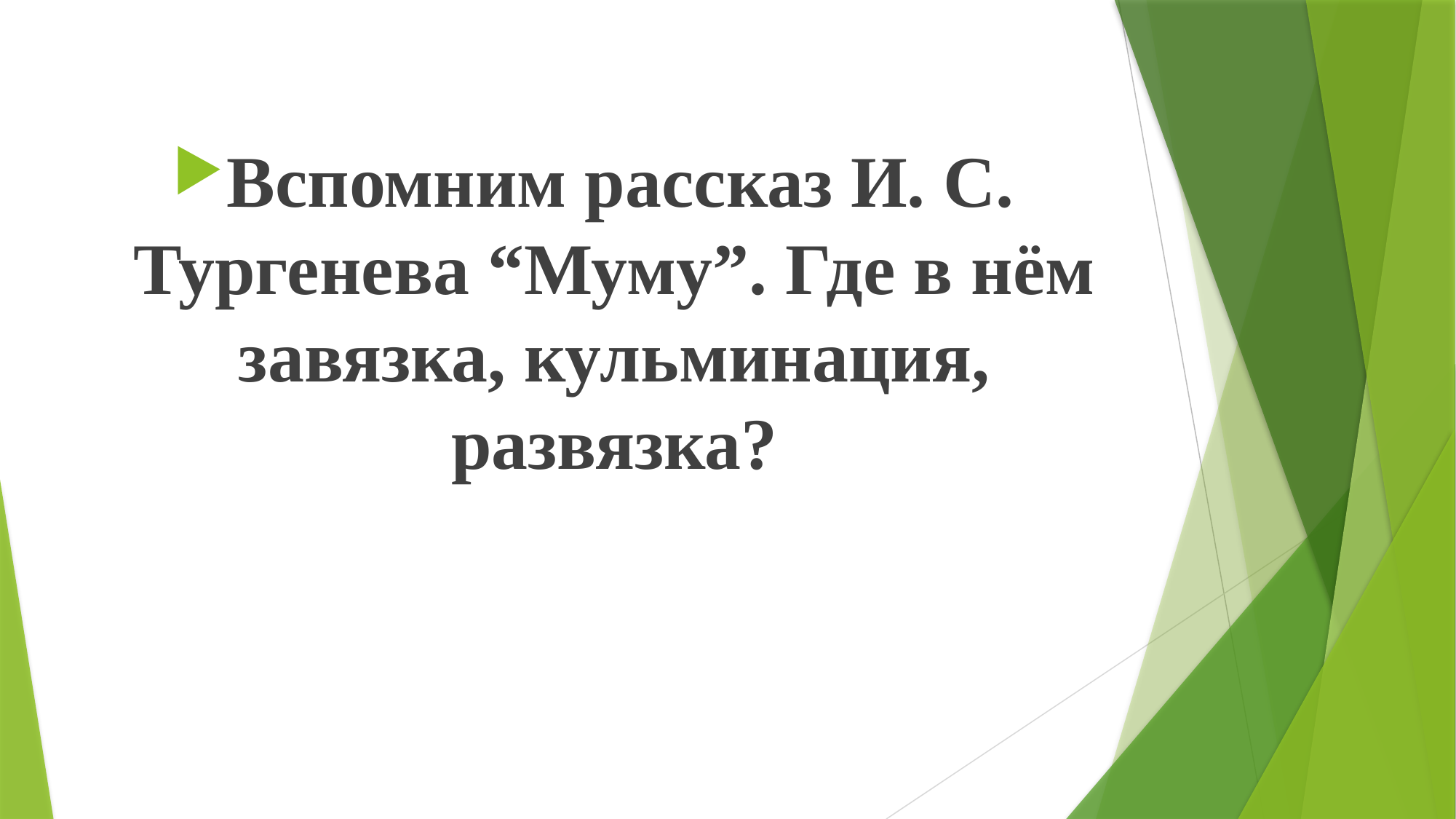

Вспомним рассказ И. С. Тургенева “Муму”. Где в нём завязка, кульминация, развязка?